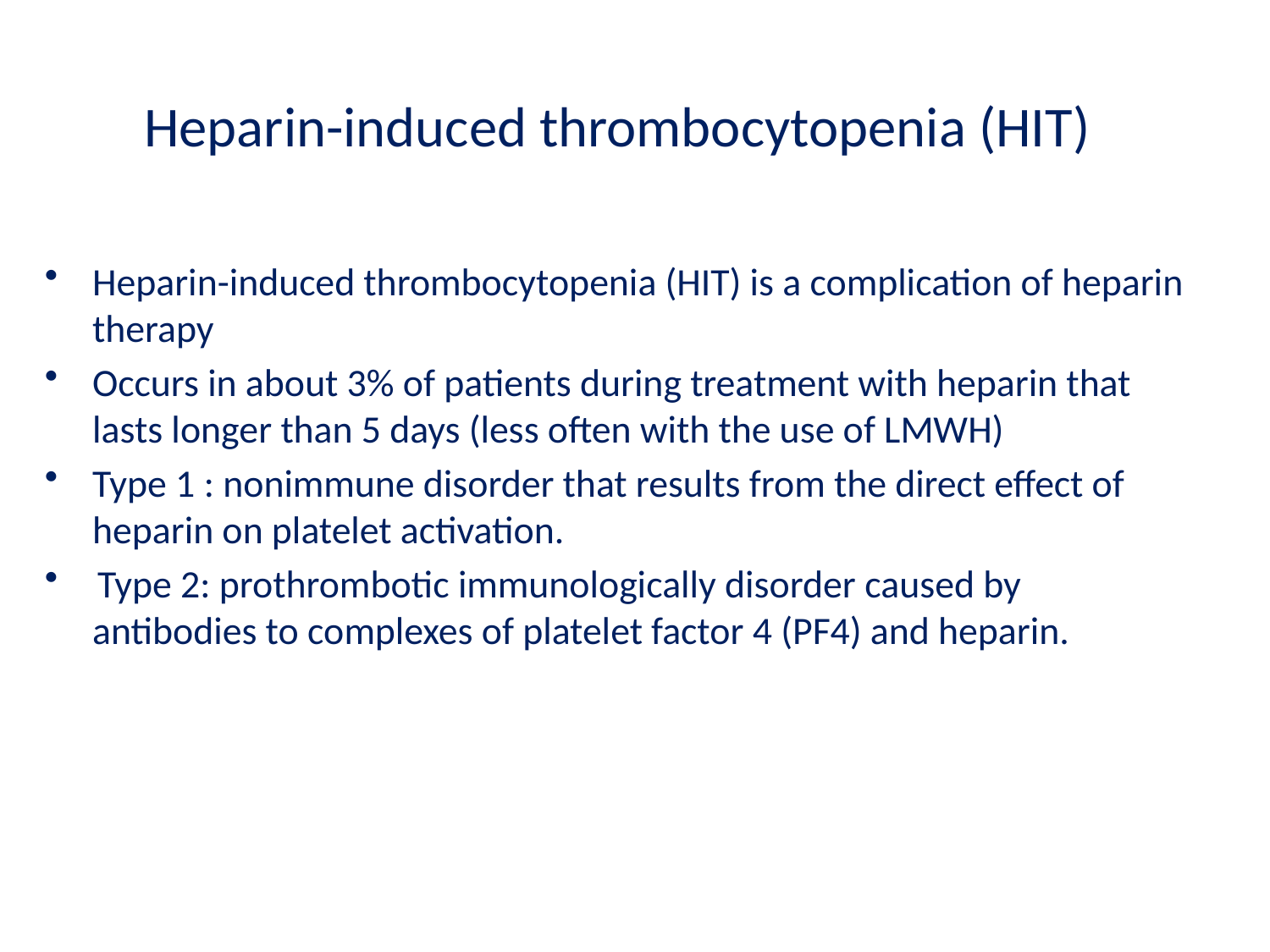

# Heparin-induced thrombocytopenia (HIT)

Heparin-induced thrombocytopenia (HIT) is a complication of heparin therapy
Occurs in about 3% of patients during treatment with heparin that lasts longer than 5 days (less often with the use of LMWH)
Type 1 : nonimmune disorder that results from the direct effect of heparin on platelet activation.
 Type 2: prothrombotic immunologically disorder caused by antibodies to complexes of platelet factor 4 (PF4) and heparin.